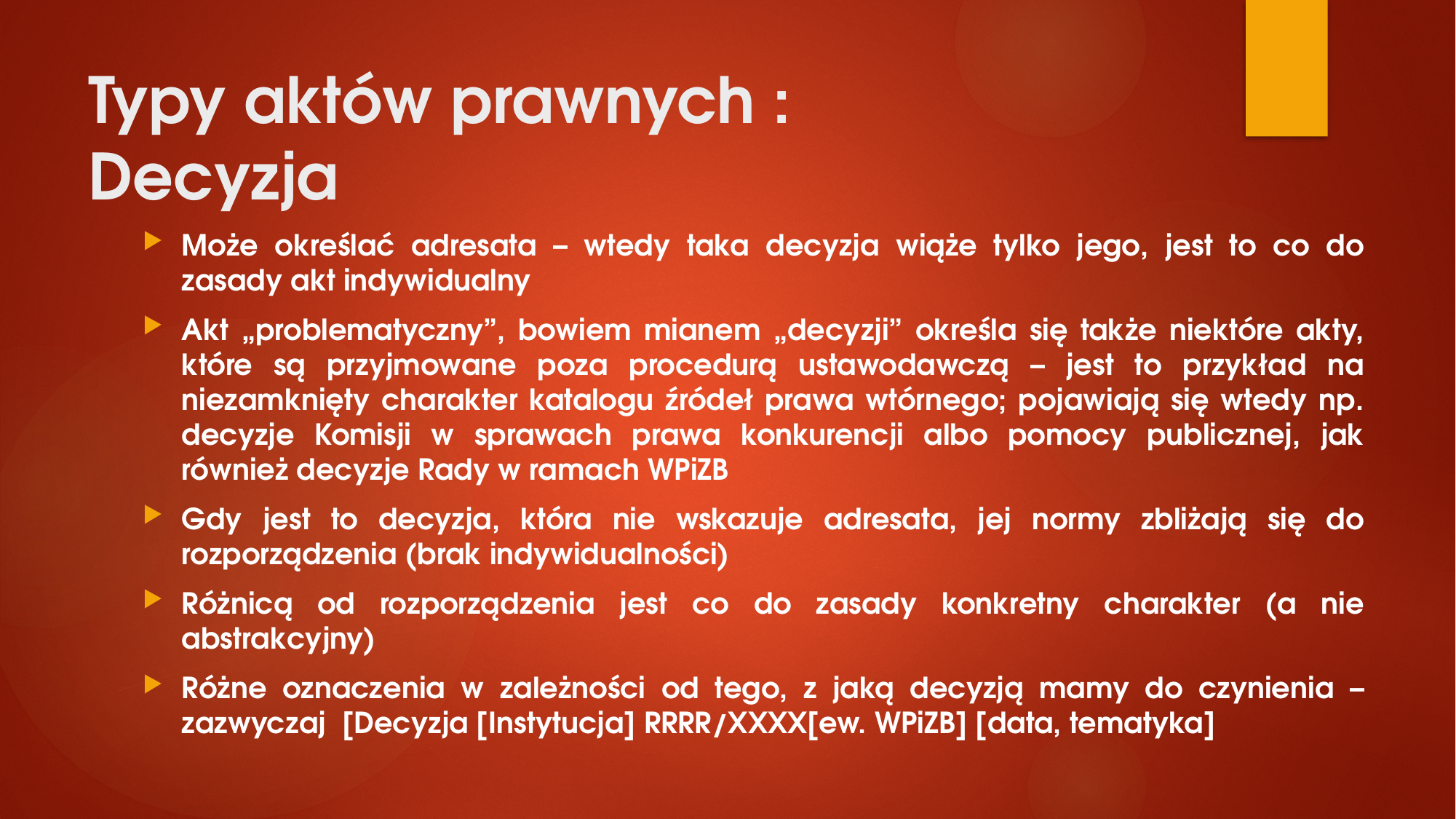

# Typy aktów prawnych : Decyzja
Może określać adresata – wtedy taka decyzja wiąże tylko jego, jest to co do zasady akt indywidualny
Akt „problematyczny”, bowiem mianem „decyzji” określa się także niektóre akty, które są przyjmowane poza procedurą ustawodawczą – jest to przykład na niezamknięty charakter katalogu źródeł prawa wtórnego; pojawiają się wtedy np. decyzje Komisji w sprawach prawa konkurencji albo pomocy publicznej, jak również decyzje Rady w ramach WPiZB
Gdy jest to decyzja, która nie wskazuje adresata, jej normy zbliżają się do rozporządzenia (brak indywidualności)
Różnicą od rozporządzenia jest co do zasady konkretny charakter (a nie abstrakcyjny)
Różne oznaczenia w zależności od tego, z jaką decyzją mamy do czynienia – zazwyczaj  [Decyzja [Instytucja] RRRR/XXXX[ew. WPiZB] [data, tematyka]